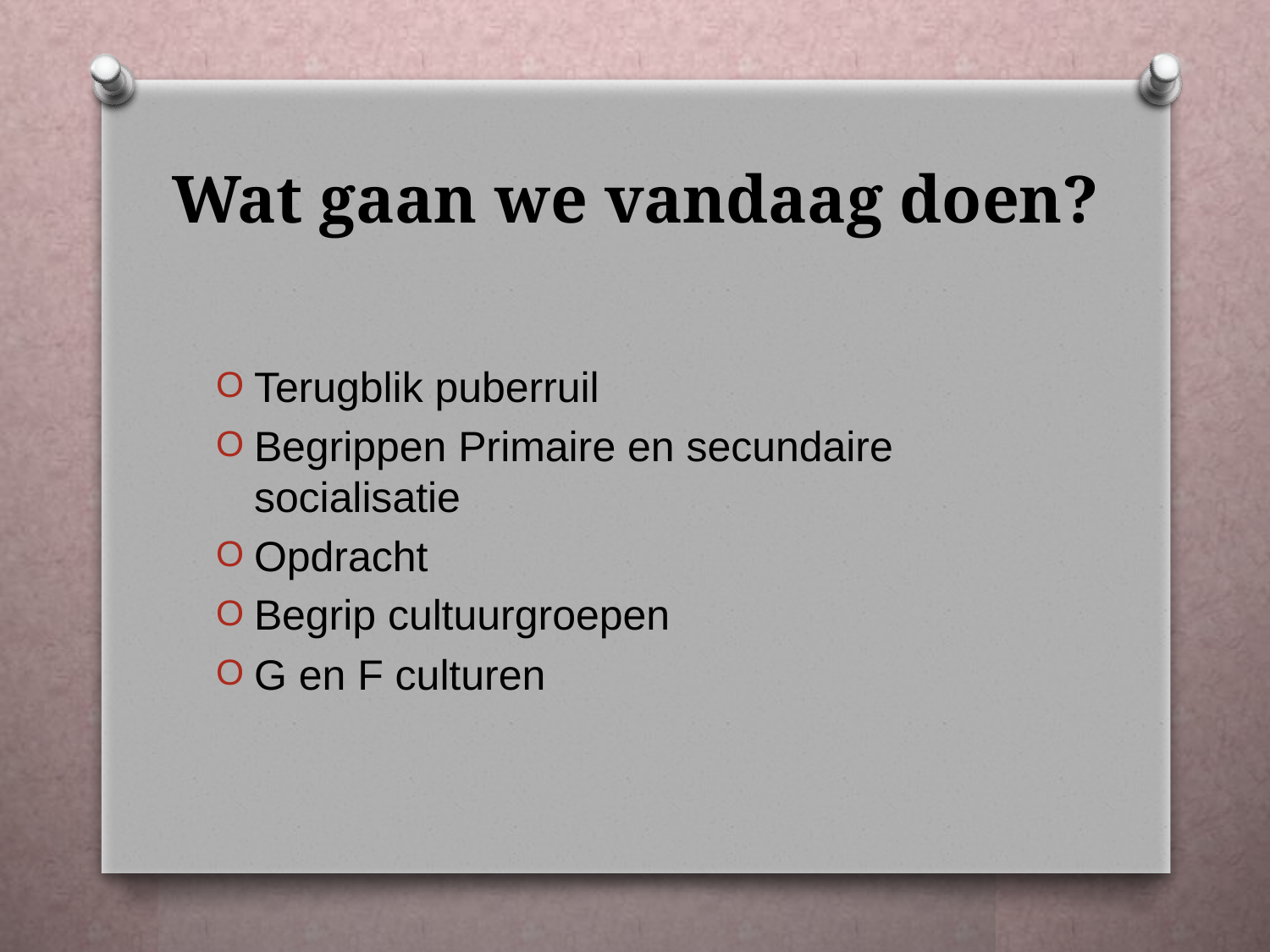

# Wat gaan we vandaag doen?

Terugblik puberruil
Begrippen Primaire en secundaire socialisatie
Opdracht
Begrip cultuurgroepen
G en F culturen